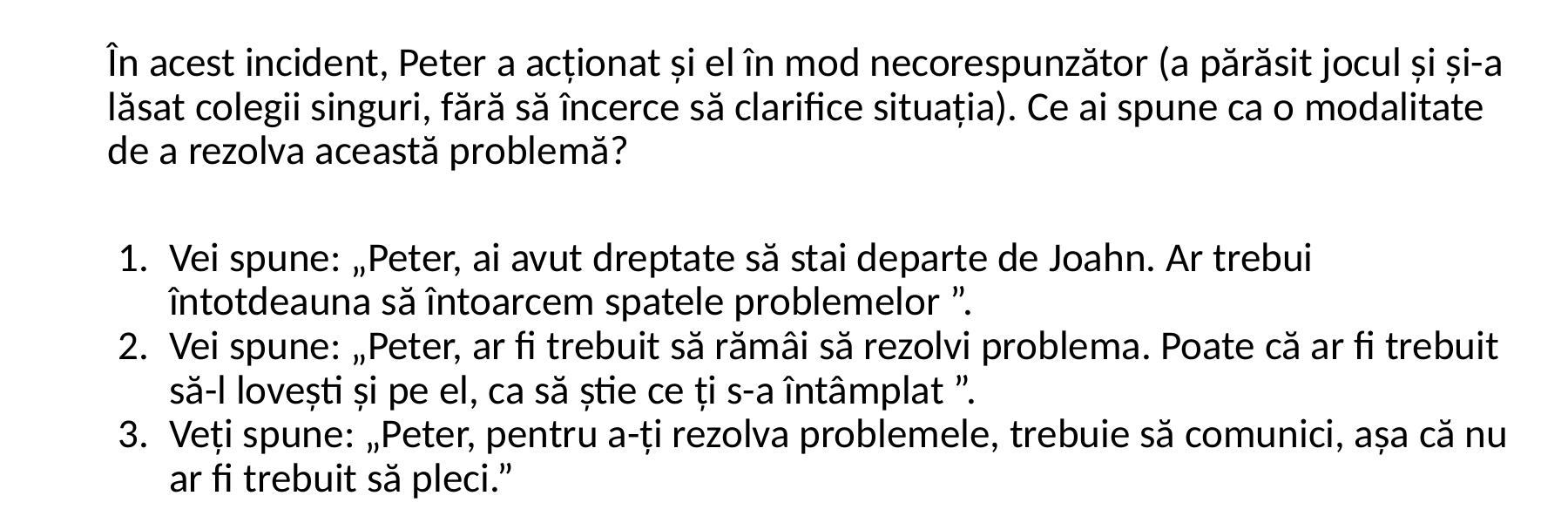

În acest incident, Peter a acționat și el în mod necorespunzător (a părăsit jocul și și-a lăsat colegii singuri, fără să încerce să clarifice situația). Ce ai spune ca o modalitate de a rezolva această problemă?

Vei spune: „Peter, ai avut dreptate să stai departe de Joahn. Ar trebui întotdeauna să întoarcem spatele problemelor ”.
Vei spune: „Peter, ar fi trebuit să rămâi să rezolvi problema. Poate că ar fi trebuit să-l lovești și pe el, ca să știe ce ți s-a întâmplat ”.
Veți spune: „Peter, pentru a-ți rezolva problemele, trebuie să comunici, așa că nu ar fi trebuit să pleci.”